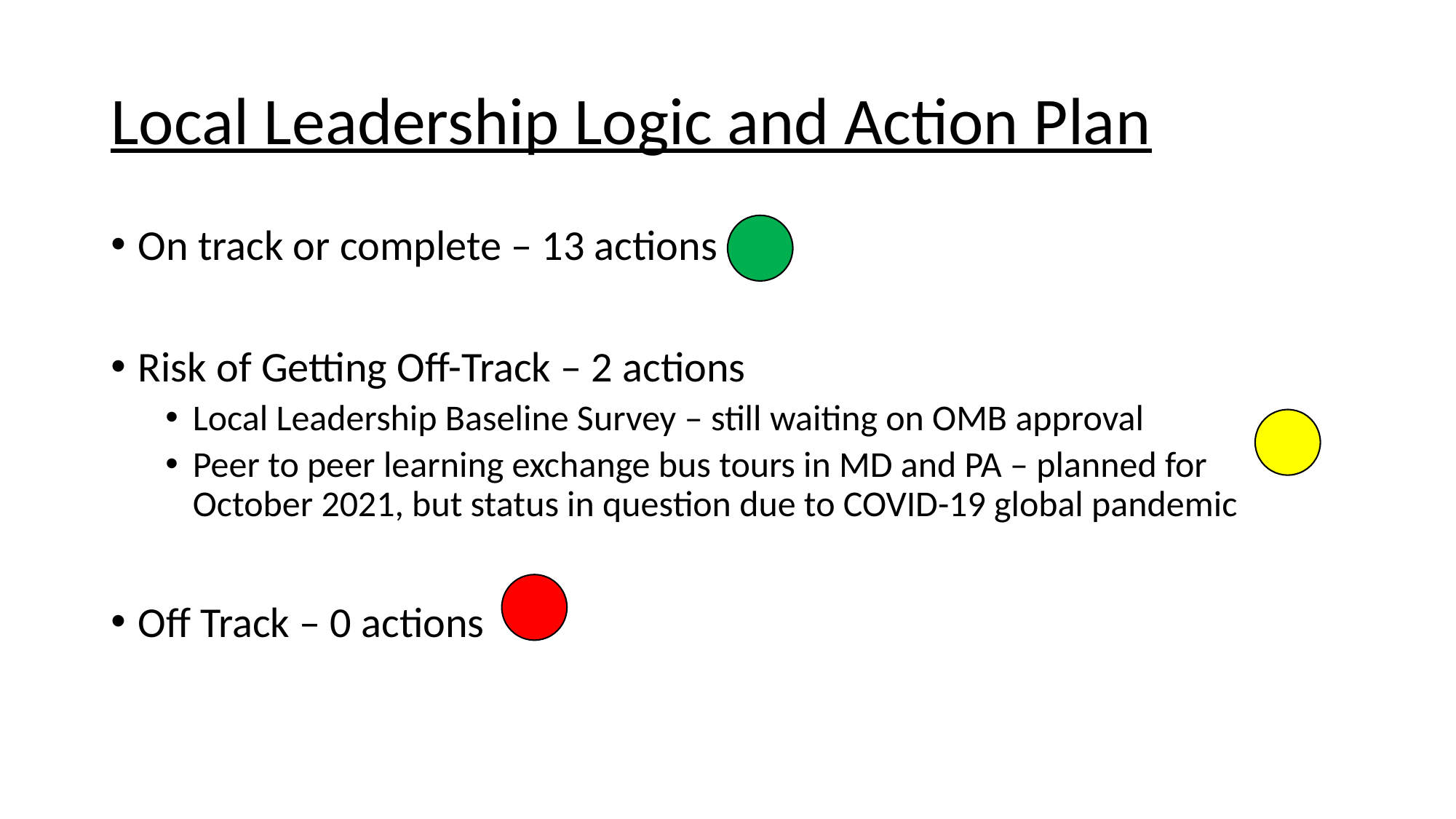

# Local Leadership Logic and Action Plan

On track or complete – 13 actions

Risk of Getting Off-Track – 2 actions
Local Leadership Baseline Survey – still waiting on OMB approval
Peer to peer learning exchange bus tours in MD and PA – planned for October 2021, but status in question due to COVID-19 global pandemic

Off Track – 0 actions